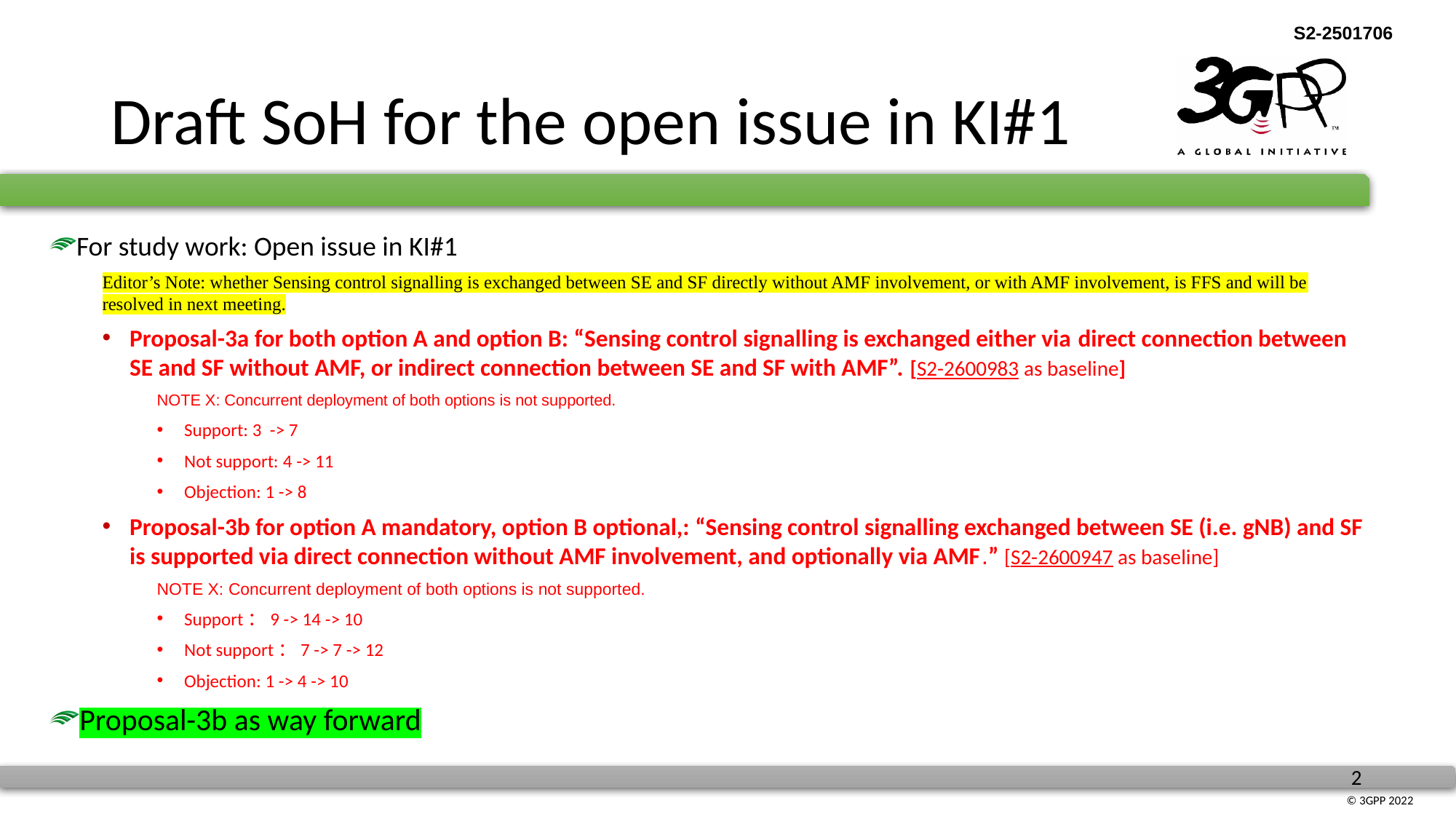

# Draft SoH for the open issue in KI#1
For study work: Open issue in KI#1
Editor’s Note: whether Sensing control signalling is exchanged between SE and SF directly without AMF involvement, or with AMF involvement, is FFS and will be resolved in next meeting.
Proposal-3a for both option A and option B: “Sensing control signalling is exchanged either via direct connection between SE and SF without AMF, or indirect connection between SE and SF with AMF”. [S2-2600983 as baseline]
NOTE X: Concurrent deployment of both options is not supported.
Support: 3  -> 7
Not support: 4 -> 11
Objection: 1 -> 8
Proposal-3b for option A mandatory, option B optional,: “Sensing control signalling exchanged between SE (i.e. gNB) and SF is supported via direct connection without AMF involvement, and optionally via AMF.” [S2-2600947 as baseline]
NOTE X: Concurrent deployment of both options is not supported.
Support：9 -> 14 -> 10
Not support：7 -> 7 -> 12
Objection: 1 -> 4 -> 10
Proposal-3b as way forward